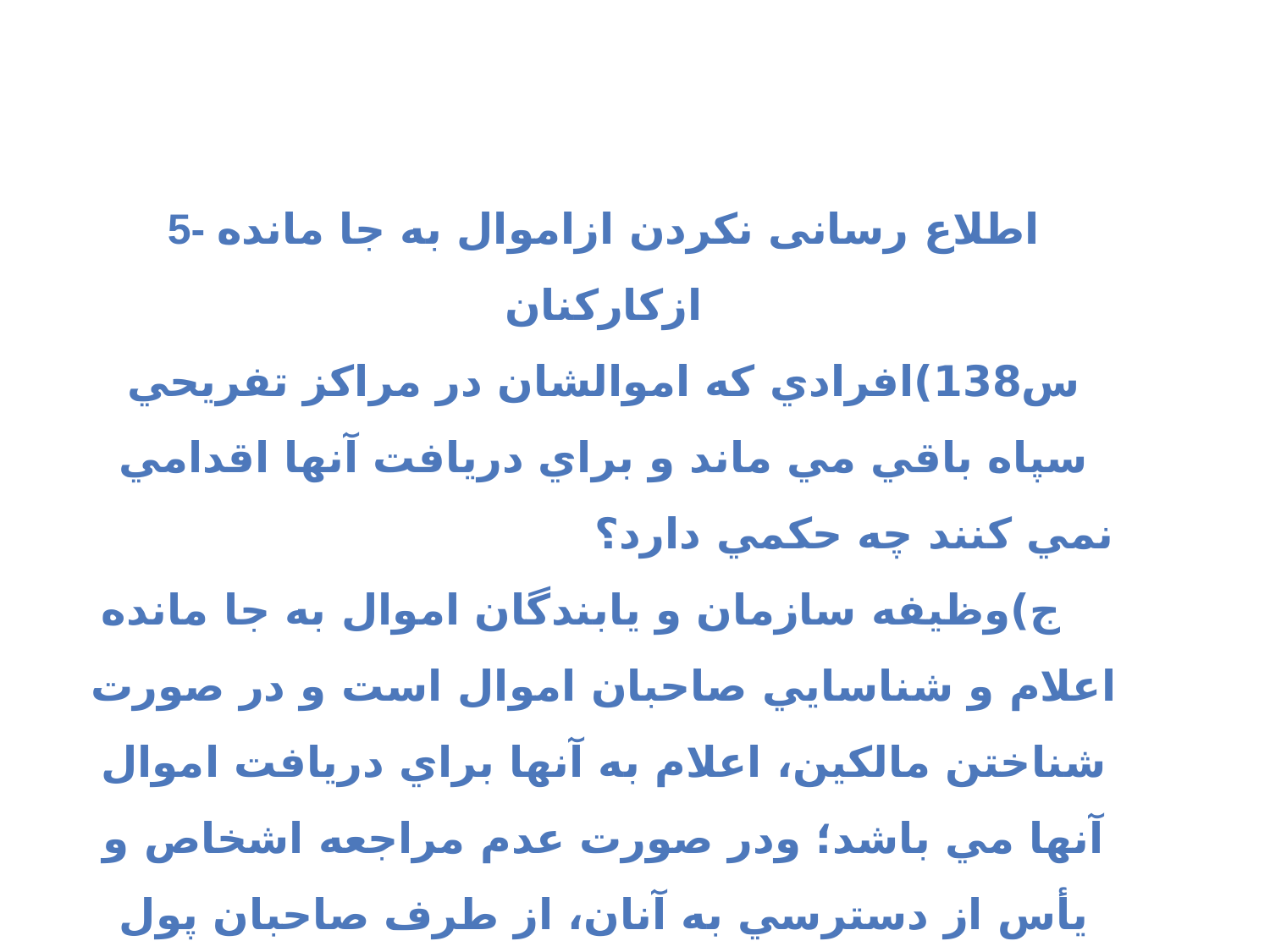

5- اطلاع رسانی نکردن ازاموال به جا مانده ازکارکنان
س138)افرادي كه اموالشان در مراكز تفريحي سپاه باقي مي ماند و براي دريافت آنها اقدامي نمي كنند چه حكمي دارد؟                                      ج)وظيفه سازمان و يابندگان اموال به جا مانده اعلام و شناسايي صاحبان اموال است و در صورت شناختن مالكين، اعلام به آنها براي دريافت اموال آنها مي باشد؛ ودر صورت عدم مراجعه اشخاص و يأس از دسترسي به آنان، از طرف صاحبان پول بعنوان رد مظالم به فقرا صدقه داده شود.